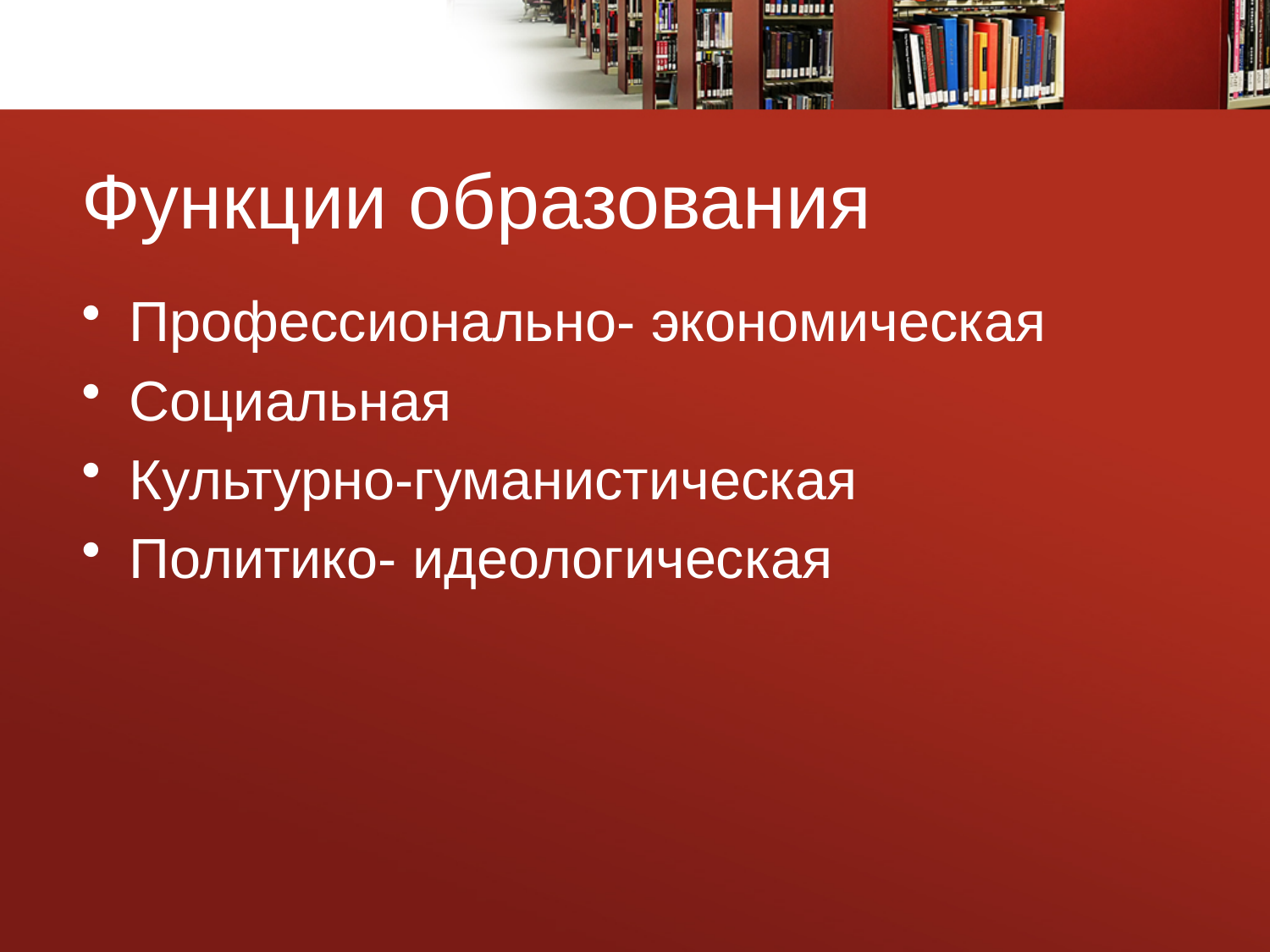

# Функции образования
Профессионально- экономическая
Социальная
Культурно-гуманистическая
Политико- идеологическая